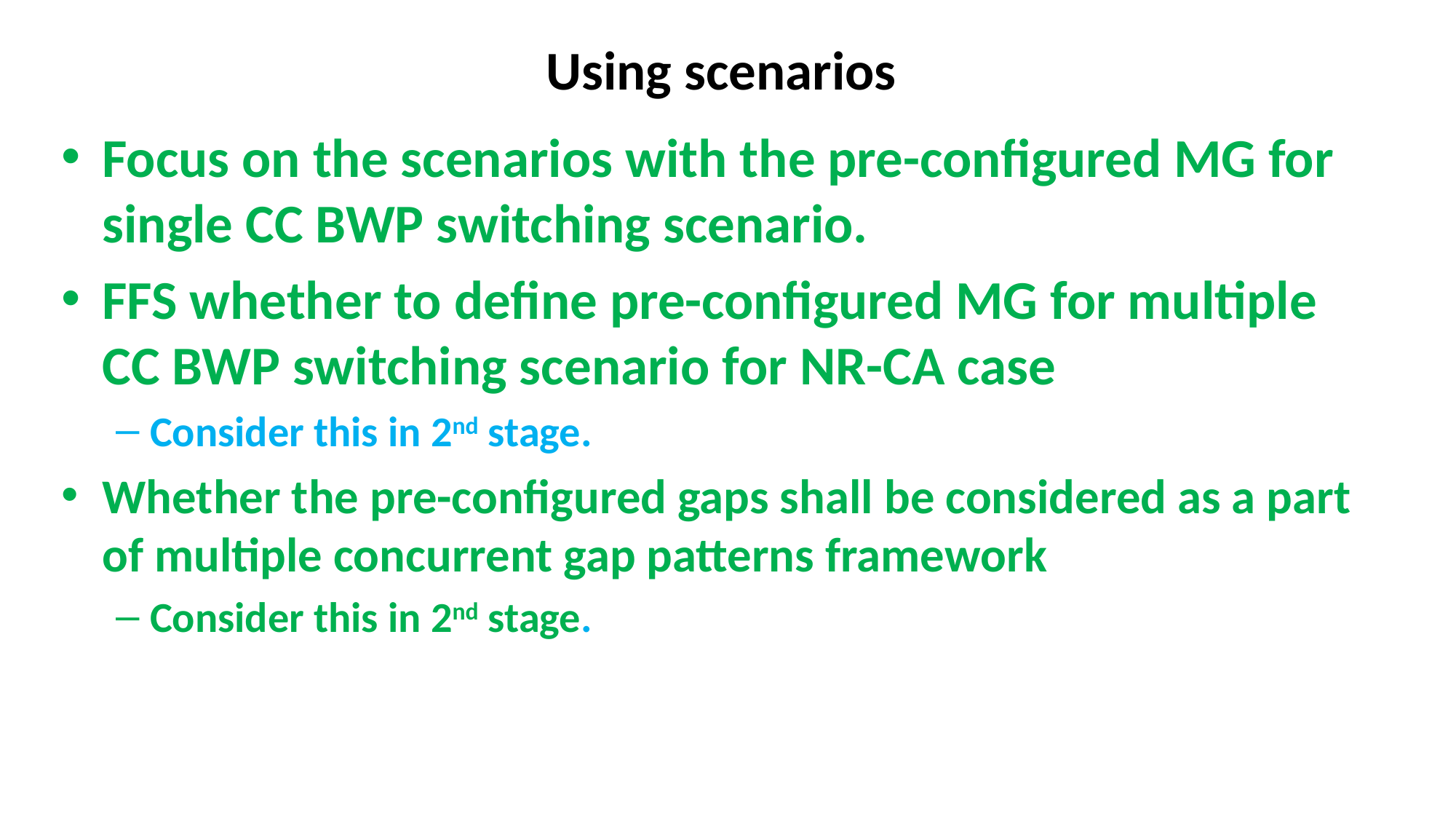

# Using scenarios
Focus on the scenarios with the pre-configured MG for single CC BWP switching scenario.
FFS whether to define pre-configured MG for multiple CC BWP switching scenario for NR-CA case
Consider this in 2nd stage.
Whether the pre-configured gaps shall be considered as a part of multiple concurrent gap patterns framework
Consider this in 2nd stage.